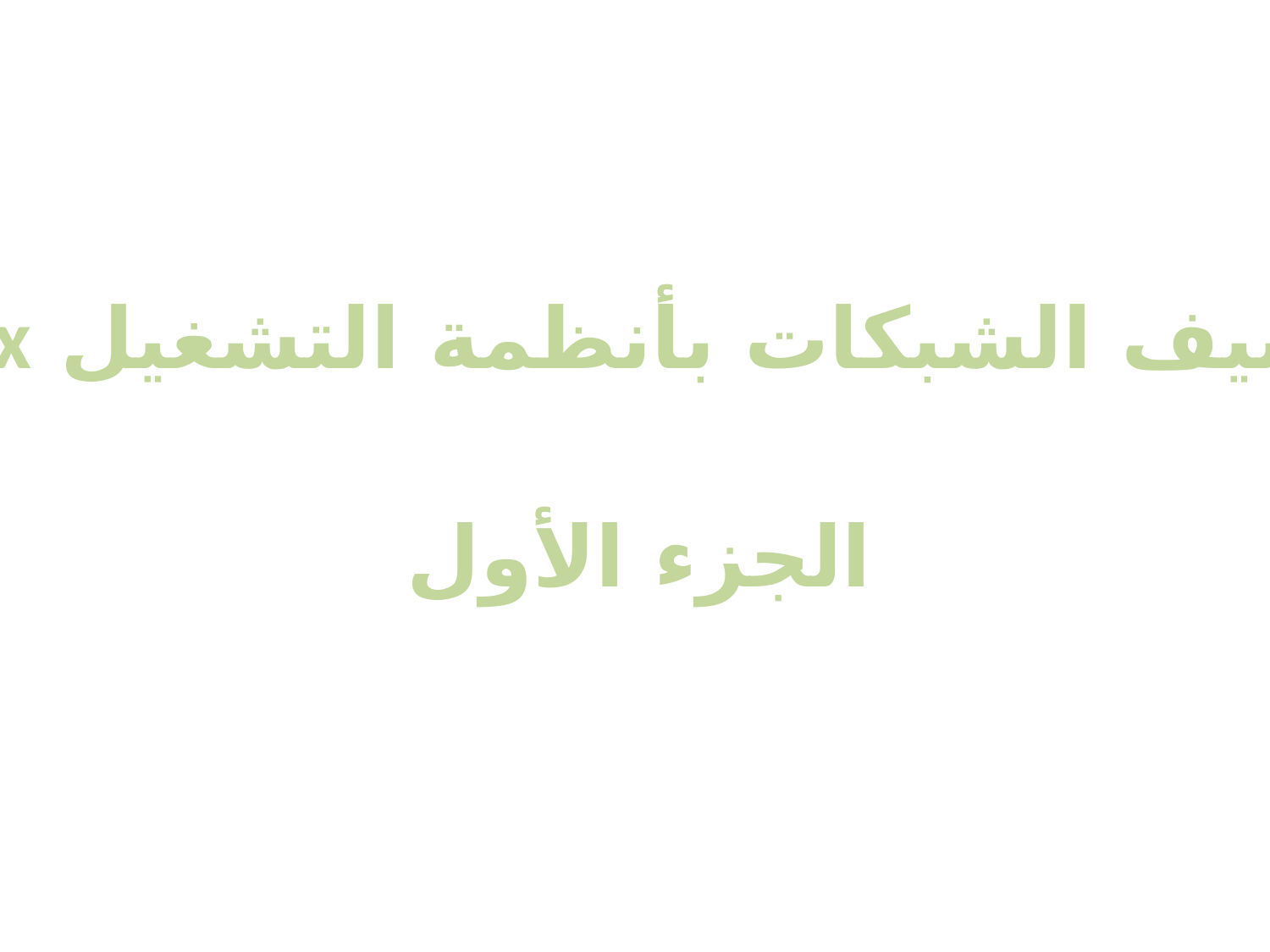

توصيف الشبكات بأنظمة التشغيل Linux
الجزء الأول